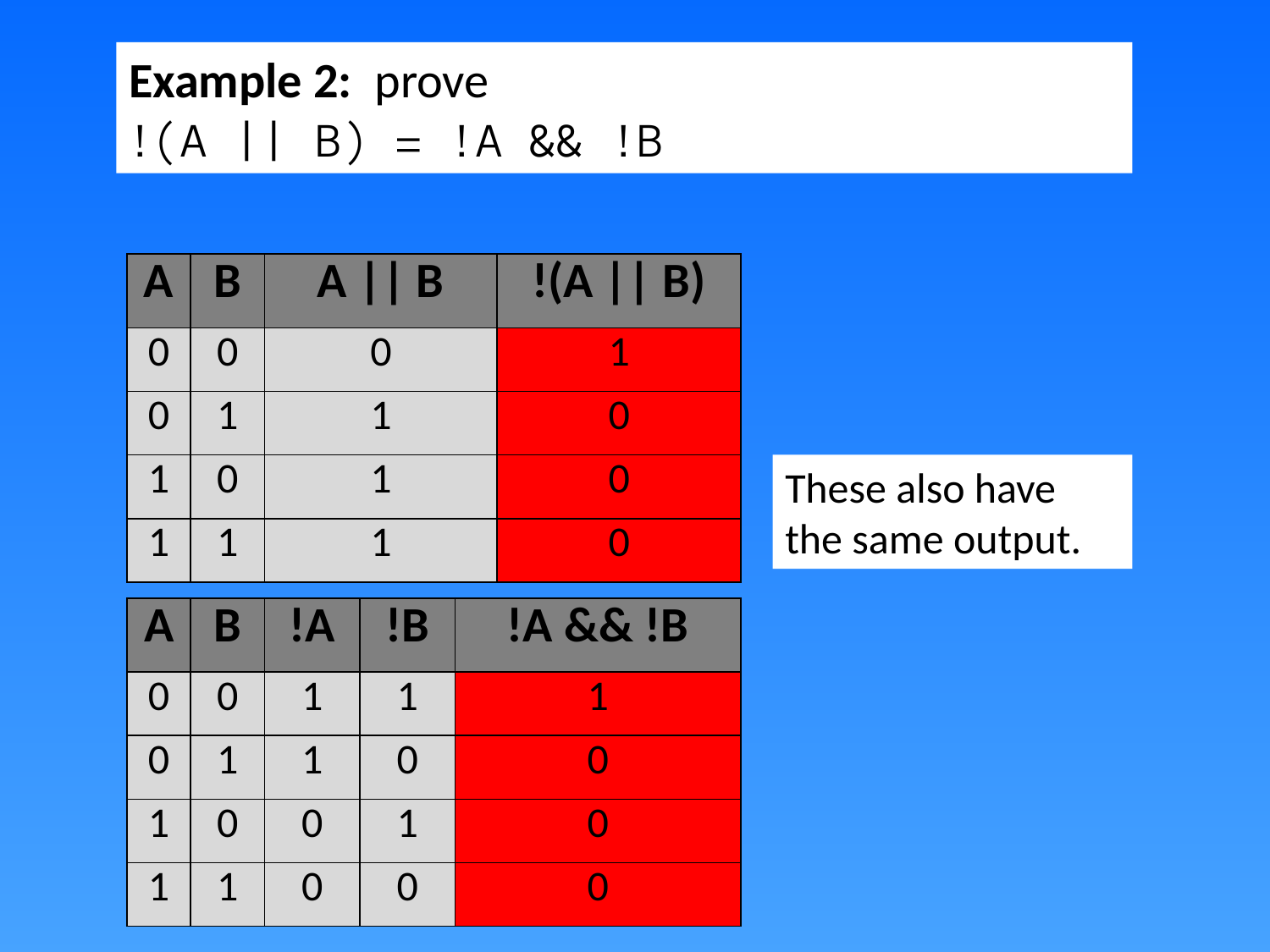

Example 2:  prove
!(A || B) = !A && !B
| A | B | A || B | !(A || B) |
| --- | --- | --- | --- |
| 0 | 0 | 0 | 1 |
| 0 | 1 | 1 | 0 |
| 1 | 0 | 1 | 0 |
| 1 | 1 | 1 | 0 |
These also have the same output.
| A | B | !A | !B | !A && !B |
| --- | --- | --- | --- | --- |
| 0 | 0 | 1 | 1 | 1 |
| 0 | 1 | 1 | 0 | 0 |
| 1 | 0 | 0 | 1 | 0 |
| 1 | 1 | 0 | 0 | 0 |